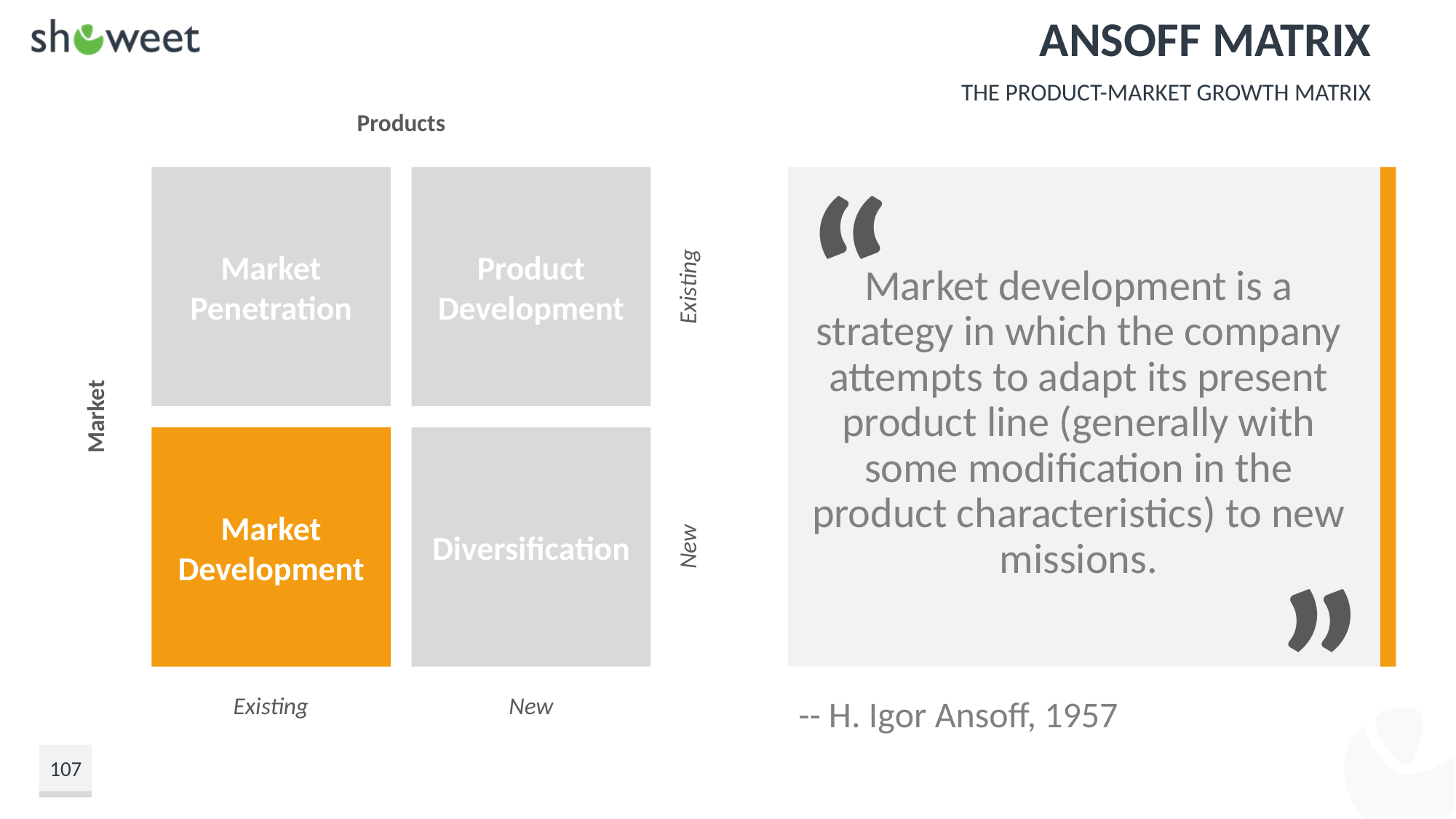

# Ansoff Matrix
The Product-Market Growth Matrix
Products
Market Penetration
Product Development
Existing
Market
Market Development
Diversification
New
Existing
New
“
Market development is a strategy in which the company attempts to adapt its present product line (generally with some modification in the product characteristics) to new missions.

”
-- H. Igor Ansoff, 1957
107